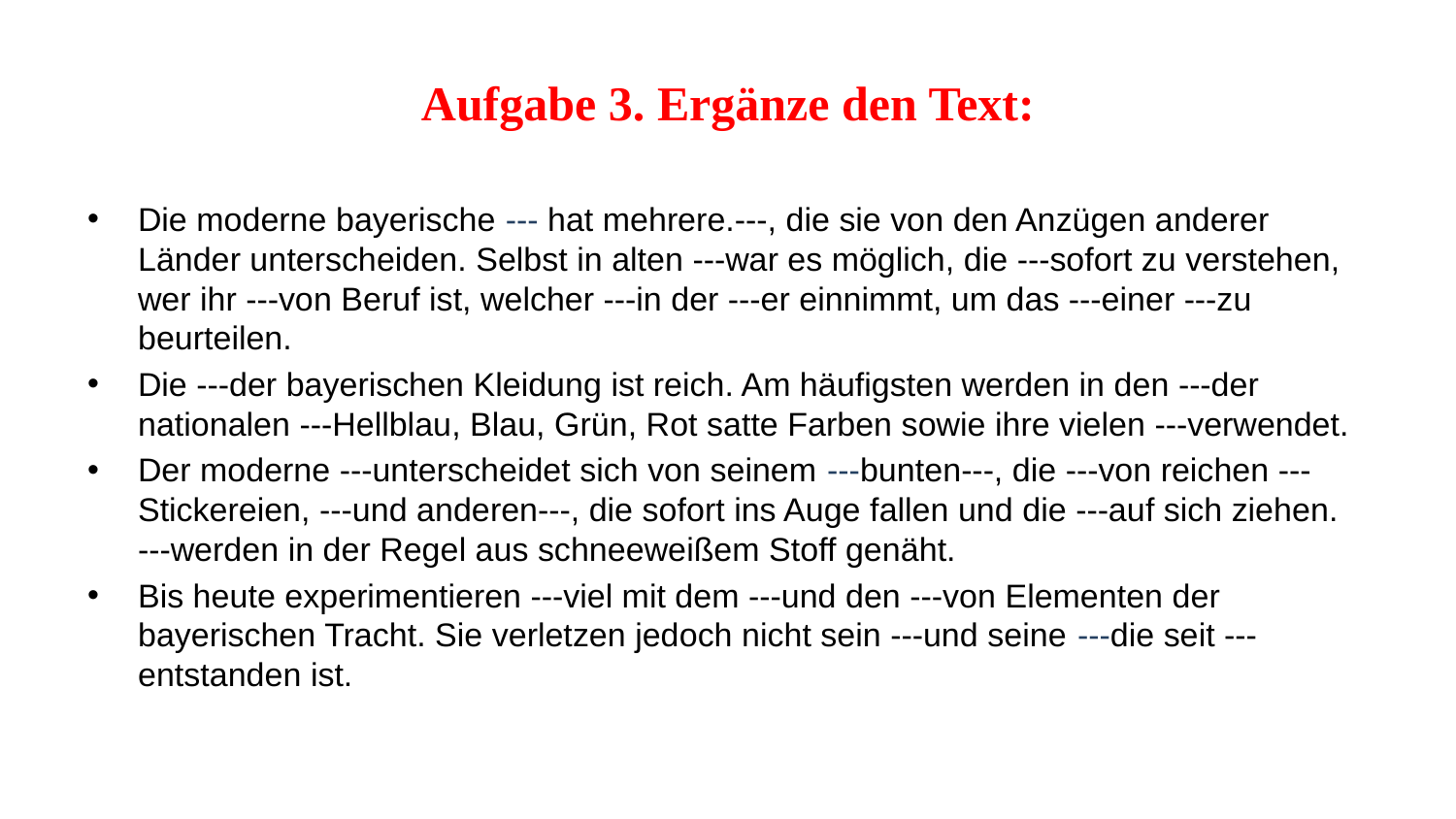

# Aufgabe 3. Ergänze den Text:
Die moderne bayerische --- hat mehrere.---, die sie von den Anzügen anderer Länder unterscheiden. Selbst in alten ---war es möglich, die ---sofort zu verstehen, wer ihr ---von Beruf ist, welcher ---in der ---er einnimmt, um das ---einer ---zu beurteilen.
Die ---der bayerischen Kleidung ist reich. Am häufigsten werden in den ---der nationalen ---Hellblau, Blau, Grün, Rot satte Farben sowie ihre vielen ---verwendet.
Der moderne ---unterscheidet sich von seinem ---bunten---, die ---von reichen ---Stickereien, ---und anderen---, die sofort ins Auge fallen und die ---auf sich ziehen. ---werden in der Regel aus schneeweißem Stoff genäht.
Bis heute experimentieren ---viel mit dem ---und den ---von Elementen der bayerischen Tracht. Sie verletzen jedoch nicht sein ---und seine ---die seit ---entstanden ist.